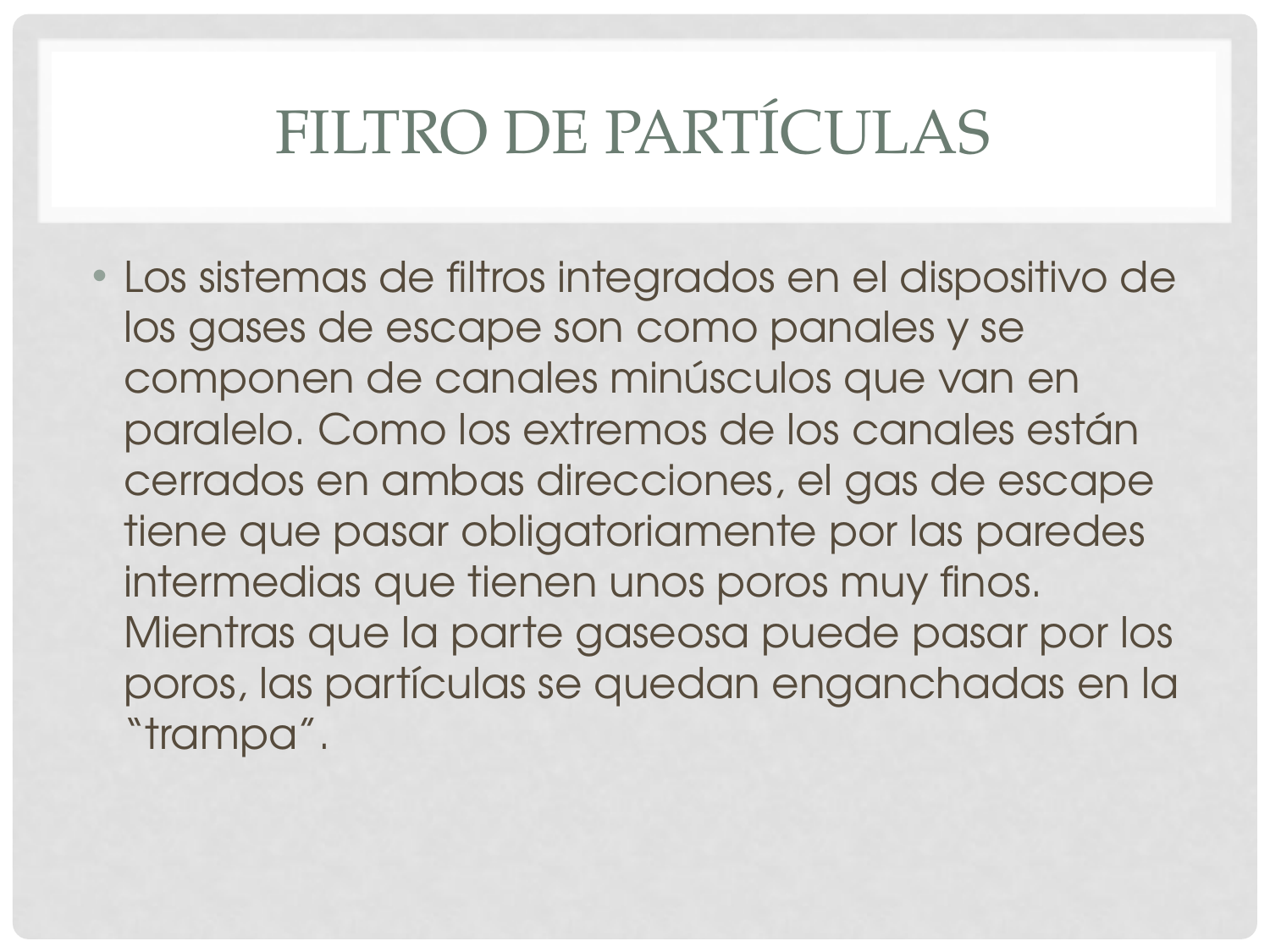

# Filtro de partículas
Los sistemas de filtros integrados en el dispositivo de los gases de escape son como panales y se componen de canales minúsculos que van en paralelo. Como los extremos de los canales están cerrados en ambas direcciones, el gas de escape tiene que pasar obligatoriamente por las paredes intermedias que tienen unos poros muy finos. Mientras que la parte gaseosa puede pasar por los poros, las partículas se quedan enganchadas en la “trampa”.